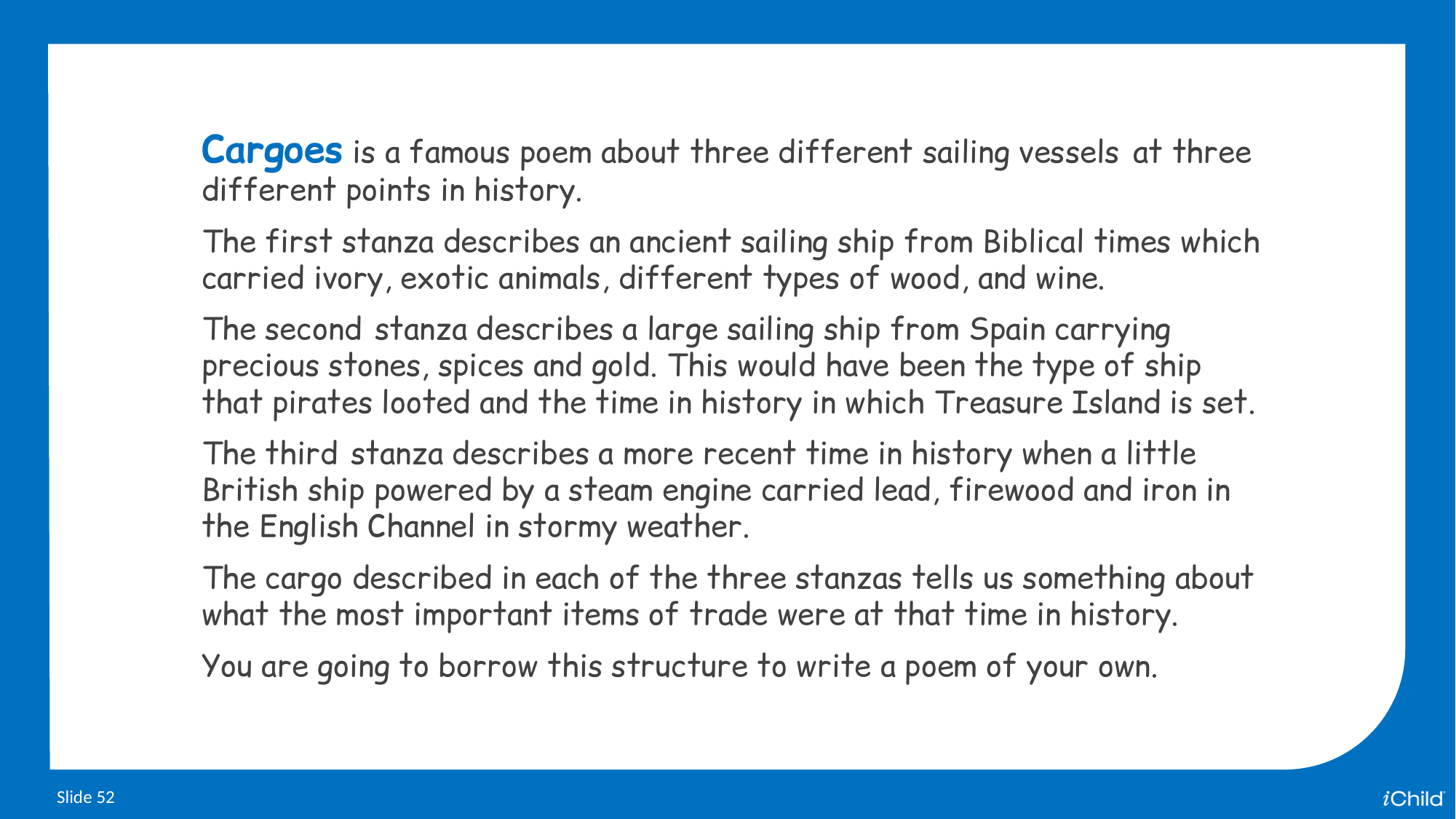

Cargoes is a famous poem about three different sailing vessels at three different points in history.
The first stanza describes an ancient sailing ship from Biblical times which carried ivory, exotic animals, different types of wood, and wine.
The second stanza describes a large sailing ship from Spain carrying precious stones, spices and gold. This would have been the type of ship that pirates looted and the time in history in which Treasure Island is set.
The third stanza describes a more recent time in history when a little British ship powered by a steam engine carried lead, firewood and iron in the English Channel in stormy weather.
The cargo described in each of the three stanzas tells us something about what the most important items of trade were at that time in history.
You are going to borrow this structure to write a poem of your own.
Slide 52